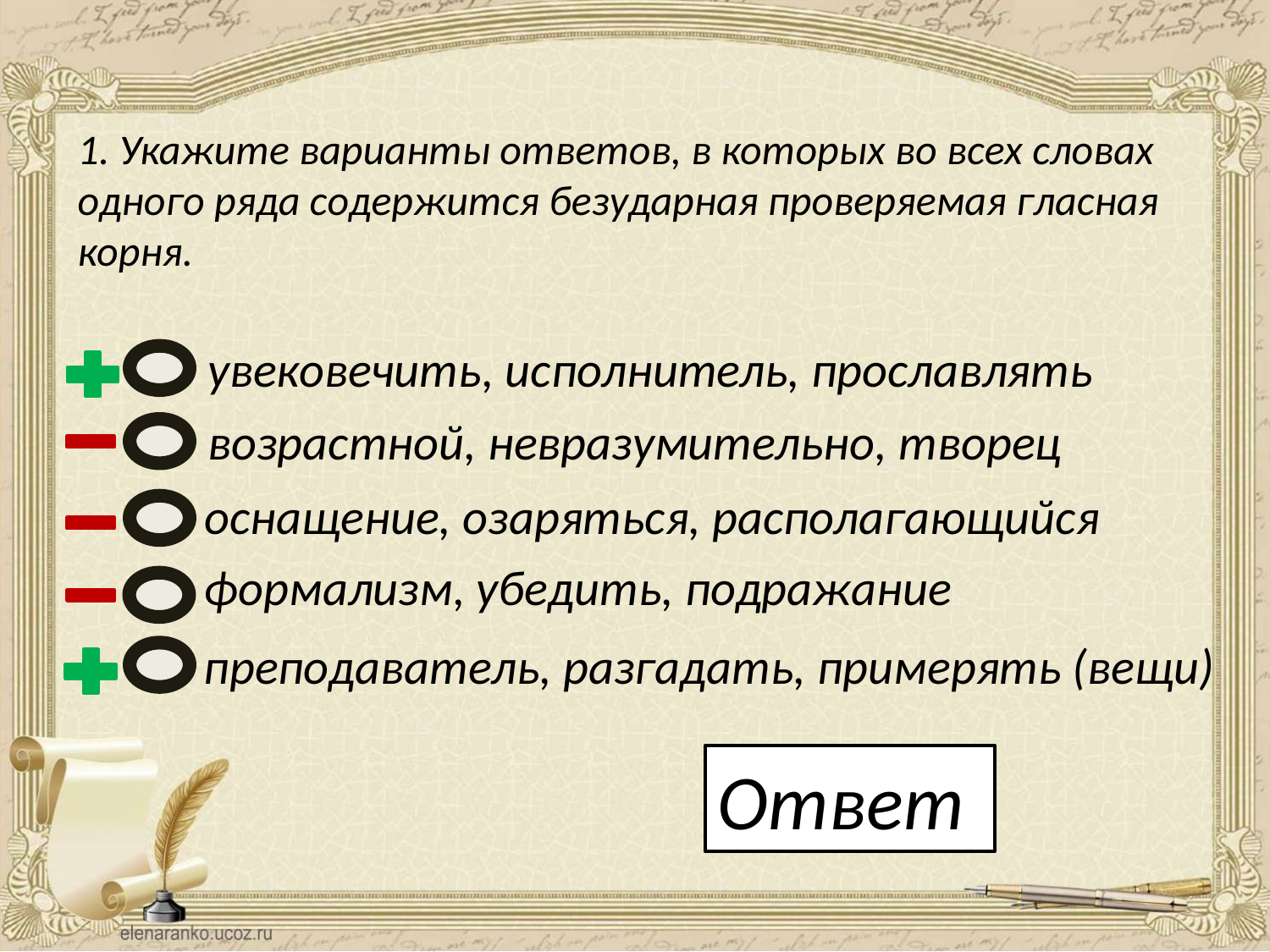

1. Укажите варианты ответов, в которых во всех словах одного ряда содержится безударная проверяемая гласная корня.
увековечить, исполнитель, прославлять

возрастной, невразумительно, творец

оснащение, озаряться, располагающийся

формализм, убедить, подражание

преподаватель, разгадать, примерять (вещи)

Ответ